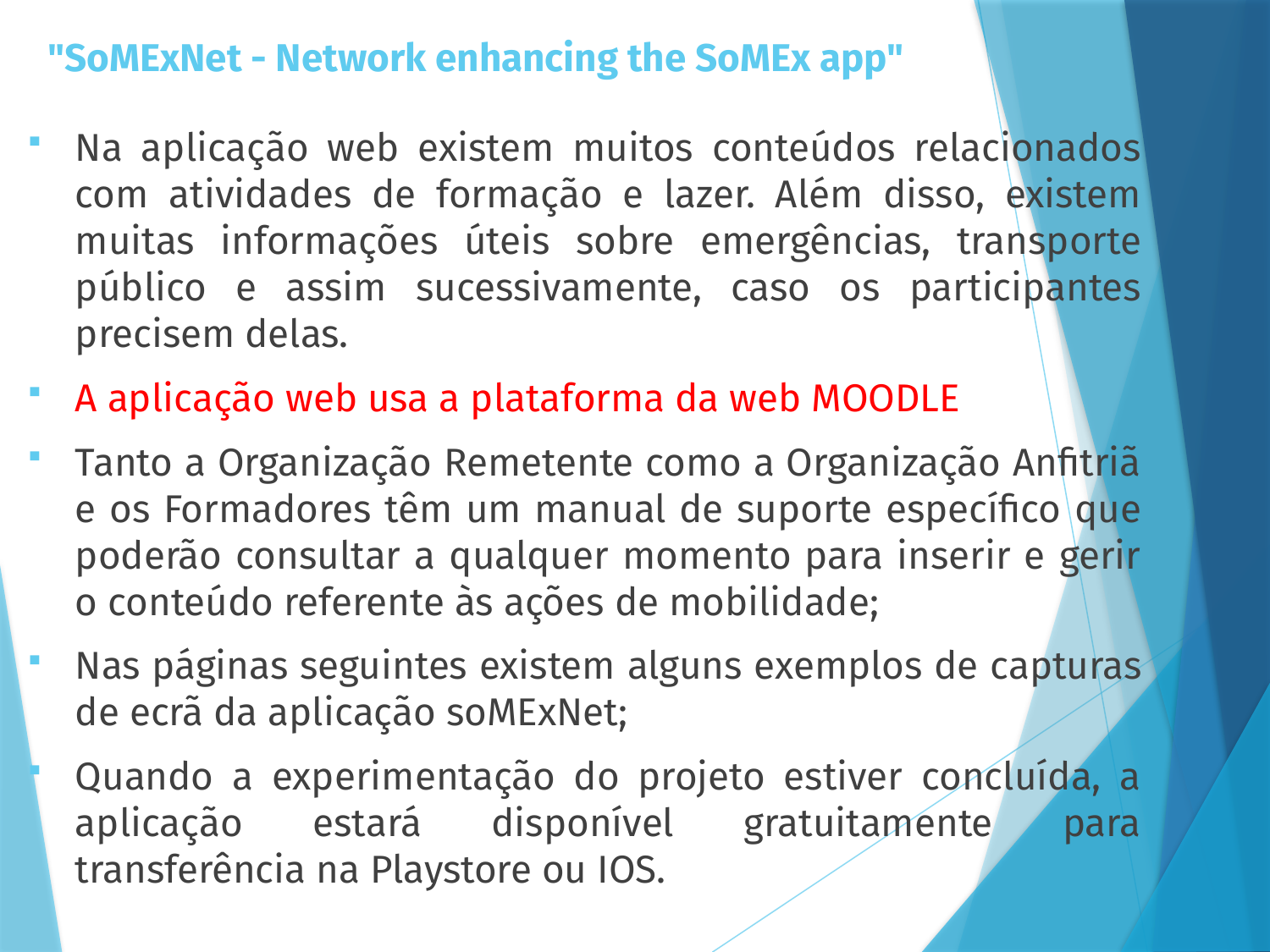

# "SoMExNet - Network enhancing the SoMEx app"
Na aplicação web existem muitos conteúdos relacionados com atividades de formação e lazer. Além disso, existem muitas informações úteis sobre emergências, transporte público e assim sucessivamente, caso os participantes precisem delas.
A aplicação web usa a plataforma da web MOODLE
Tanto a Organização Remetente como a Organização Anfitriã e os Formadores têm um manual de suporte específico que poderão consultar a qualquer momento para inserir e gerir o conteúdo referente às ações de mobilidade;
Nas páginas seguintes existem alguns exemplos de capturas de ecrã da aplicação soMExNet;
Quando a experimentação do projeto estiver concluída, a aplicação estará disponível gratuitamente para transferência na Playstore ou IOS.